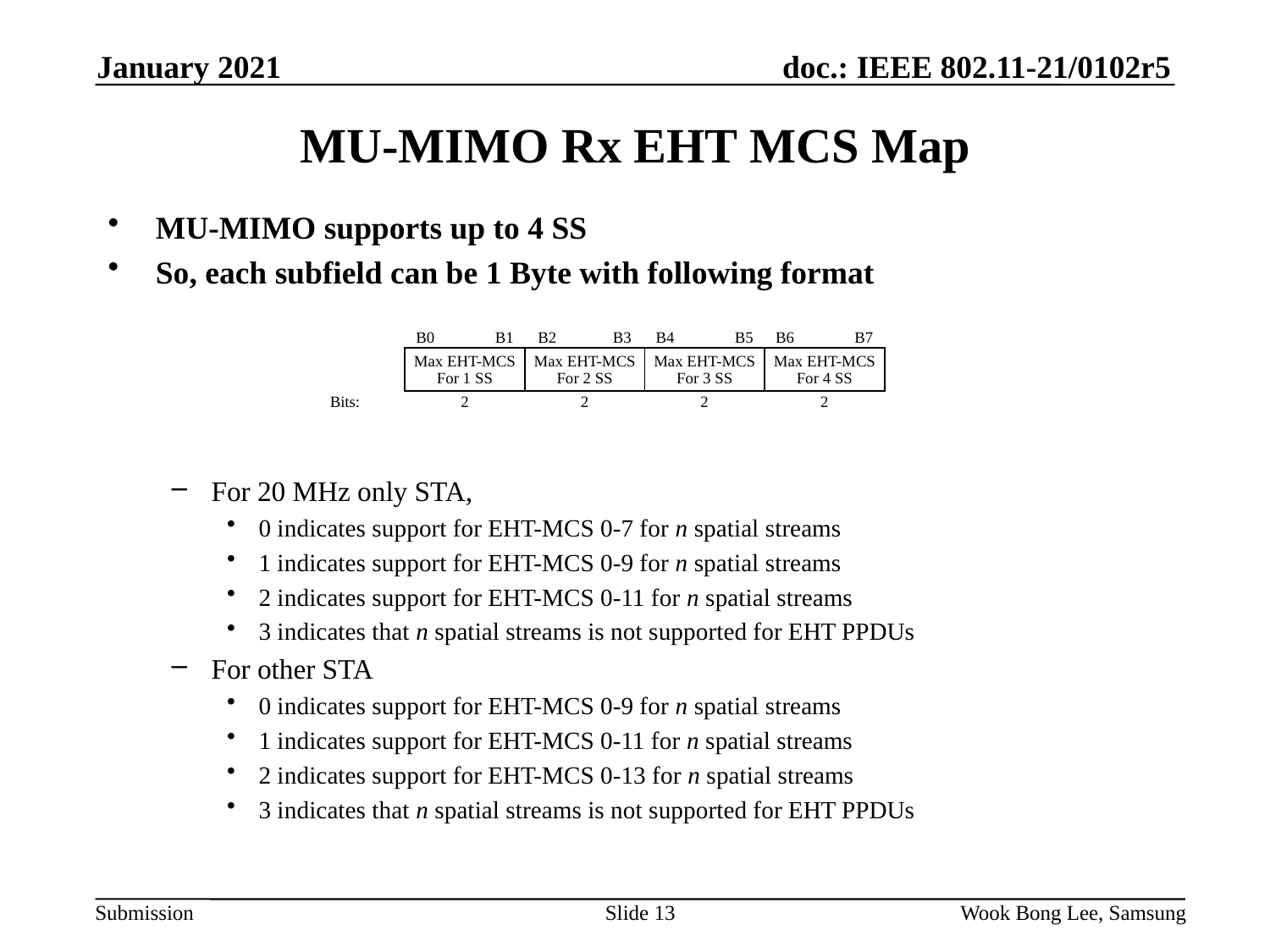

January 2021
# MU-MIMO Rx EHT MCS Map
MU-MIMO supports up to 4 SS
So, each subfield can be 1 Byte with following format

For 20 MHz only STA,
0 indicates support for EHT-MCS 0-7 for n spatial streams
1 indicates support for EHT-MCS 0-9 for n spatial streams
2 indicates support for EHT-MCS 0-11 for n spatial streams
3 indicates that n spatial streams is not supported for EHT PPDUs
For other STA
0 indicates support for EHT-MCS 0-9 for n spatial streams
1 indicates support for EHT-MCS 0-11 for n spatial streams
2 indicates support for EHT-MCS 0-13 for n spatial streams
3 indicates that n spatial streams is not supported for EHT PPDUs
|  | B0 B1 | B2 B3 | B4 B5 | B6 B7 |
| --- | --- | --- | --- | --- |
|  | Max EHT-MCS For 1 SS | Max EHT-MCS For 2 SS | Max EHT-MCS For 3 SS | Max EHT-MCS For 4 SS |
| Bits: | 2 | 2 | 2 | 2 |
|  |  |  |  |  |
Slide 13
Wook Bong Lee, Samsung